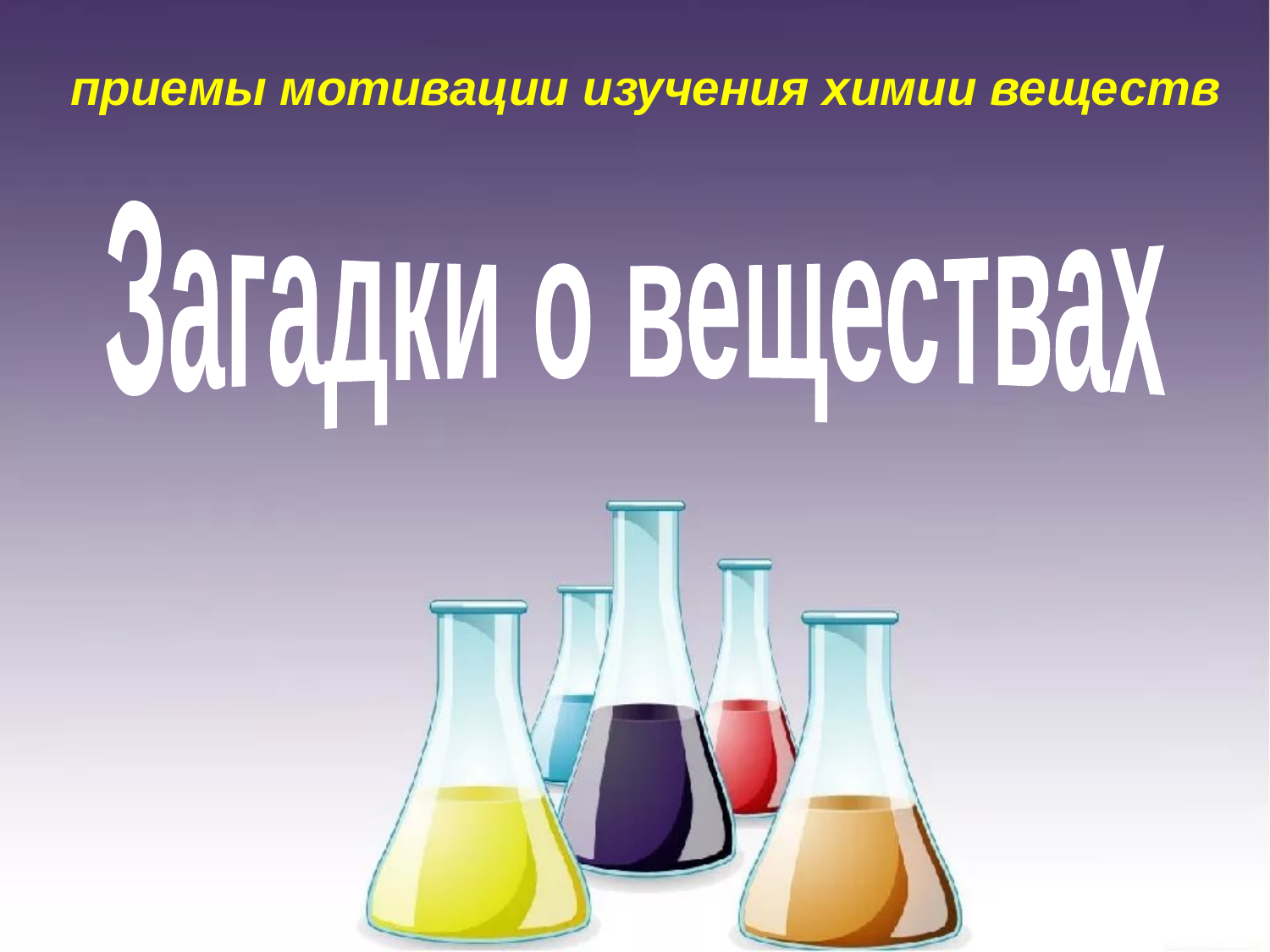

приемы мотивации изучения химии веществ
Загадки о веществах